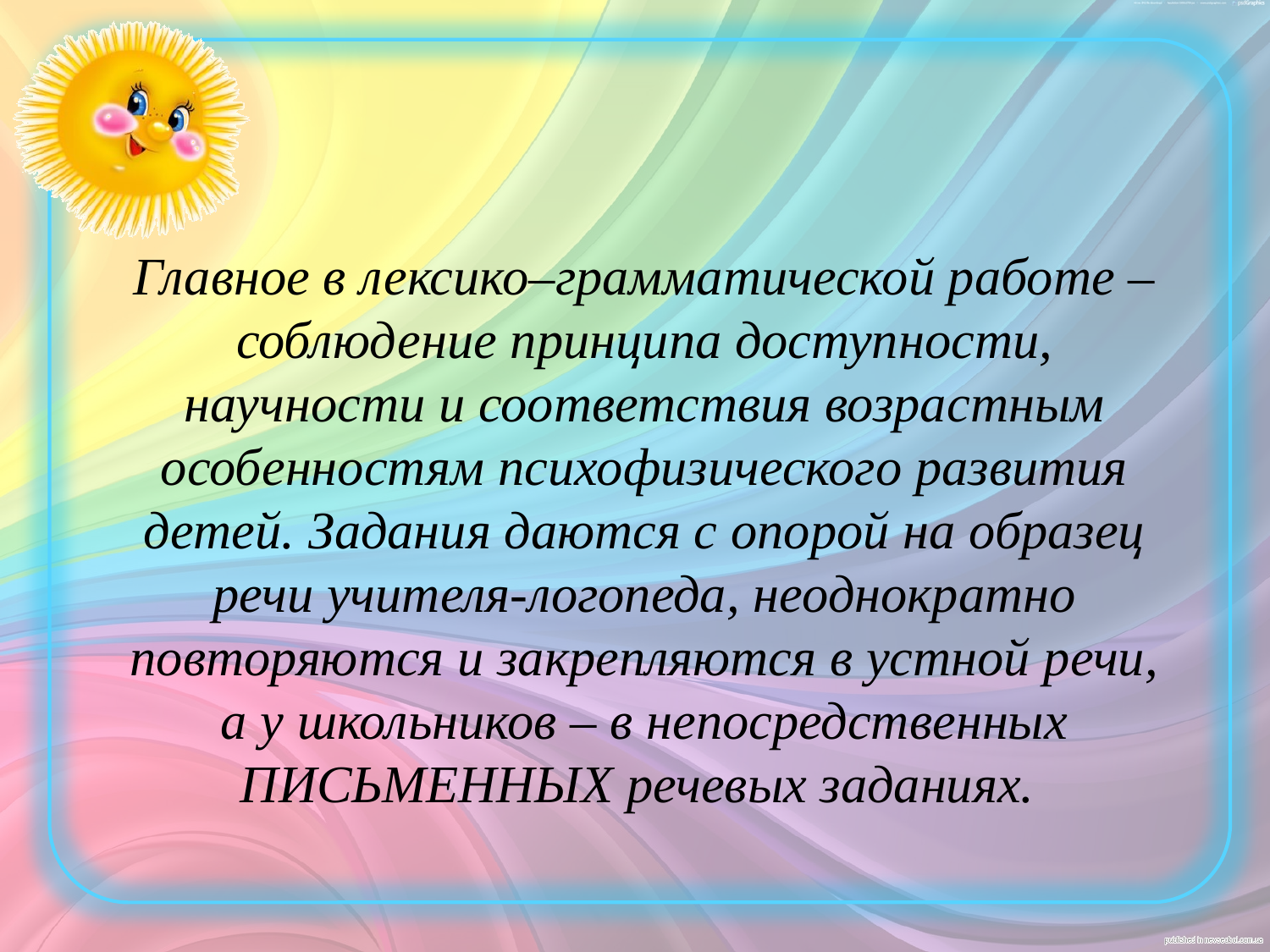

# Главное в лексико–грамматической работе – соблюдение принципа доступности, научности и соответствия возрастным особенностям психофизического развития детей. Задания даются с опорой на образец речи учителя-логопеда, неоднократно повторяются и закрепляются в устной речи, а у школьников – в непосредственных ПИСЬМЕННЫХ речевых заданиях.